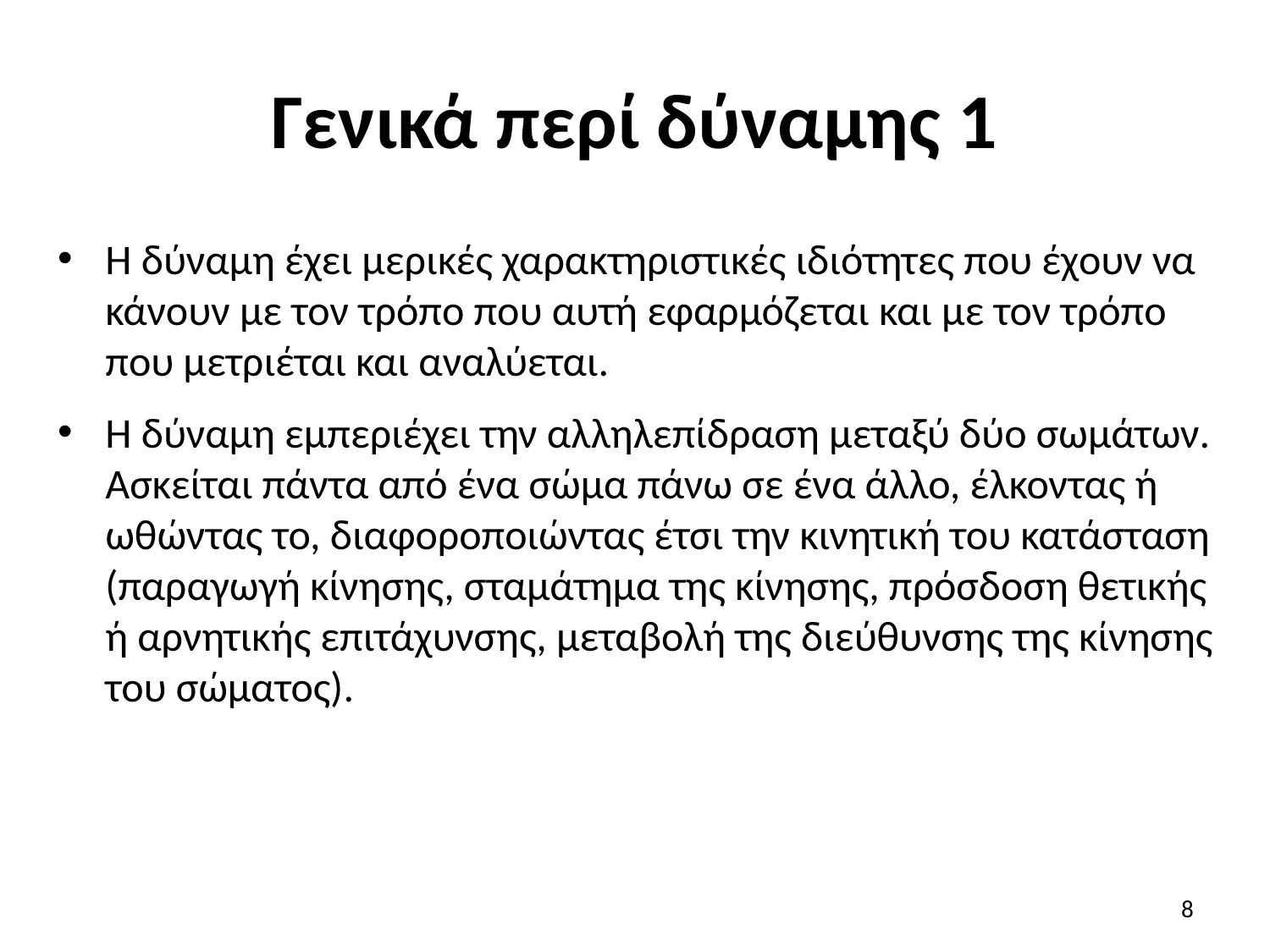

# Γενικά περί δύναμης 1
Η δύναμη έχει μερικές χαρακτηριστικές ιδιότητες που έχουν να κάνουν με τον τρόπο που αυτή εφαρμόζεται και με τον τρόπο που μετριέται και αναλύεται.
Η δύναμη εμπεριέχει την αλληλεπίδραση μεταξύ δύο σωμάτων. Ασκείται πάντα από ένα σώμα πάνω σε ένα άλλο, έλκοντας ή ωθώντας το, διαφοροποιώντας έτσι την κινητική του κατάσταση (παραγωγή κίνησης, σταμάτημα της κίνησης, πρόσδοση θετικής ή αρνητικής επιτάχυνσης, μεταβολή της διεύθυνσης της κίνησης του σώματος).
8